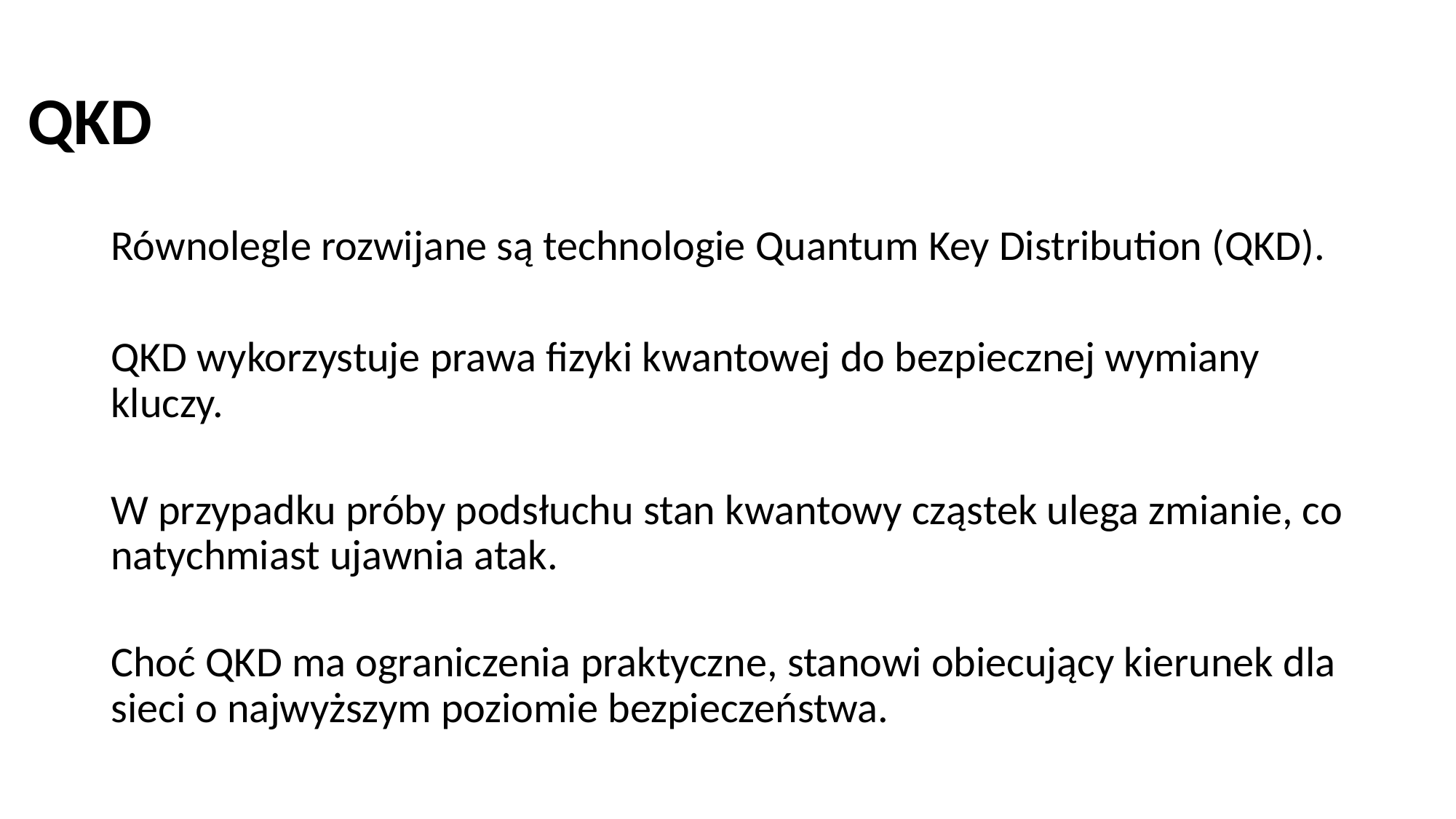

# QKD
Równolegle rozwijane są technologie Quantum Key Distribution (QKD).
QKD wykorzystuje prawa fizyki kwantowej do bezpiecznej wymiany kluczy.
W przypadku próby podsłuchu stan kwantowy cząstek ulega zmianie, co natychmiast ujawnia atak.
Choć QKD ma ograniczenia praktyczne, stanowi obiecujący kierunek dla sieci o najwyższym poziomie bezpieczeństwa.